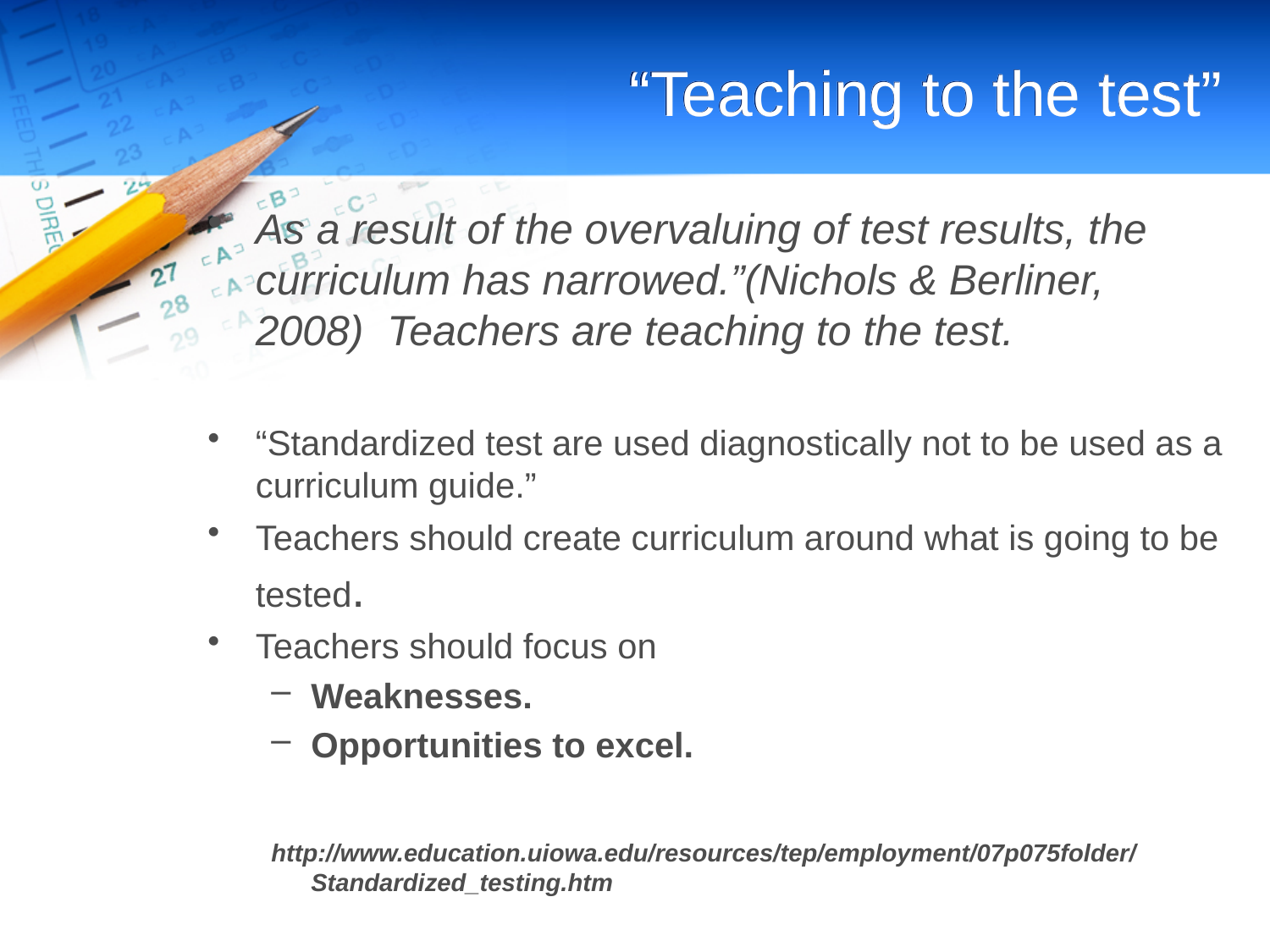

# “Teaching to the test”
As a result of the overvaluing of test results, the curriculum has narrowed.”(Nichols & Berliner, 2008)  Teachers are teaching to the test.

“Standardized test are used diagnostically not to be used as a curriculum guide.”
Teachers should create curriculum around what is going to be tested.
Teachers should focus on
Weaknesses.
Opportunities to excel.

http://www.education.uiowa.edu/resources/tep/employment/07p075folder/Standardized_testing.htm